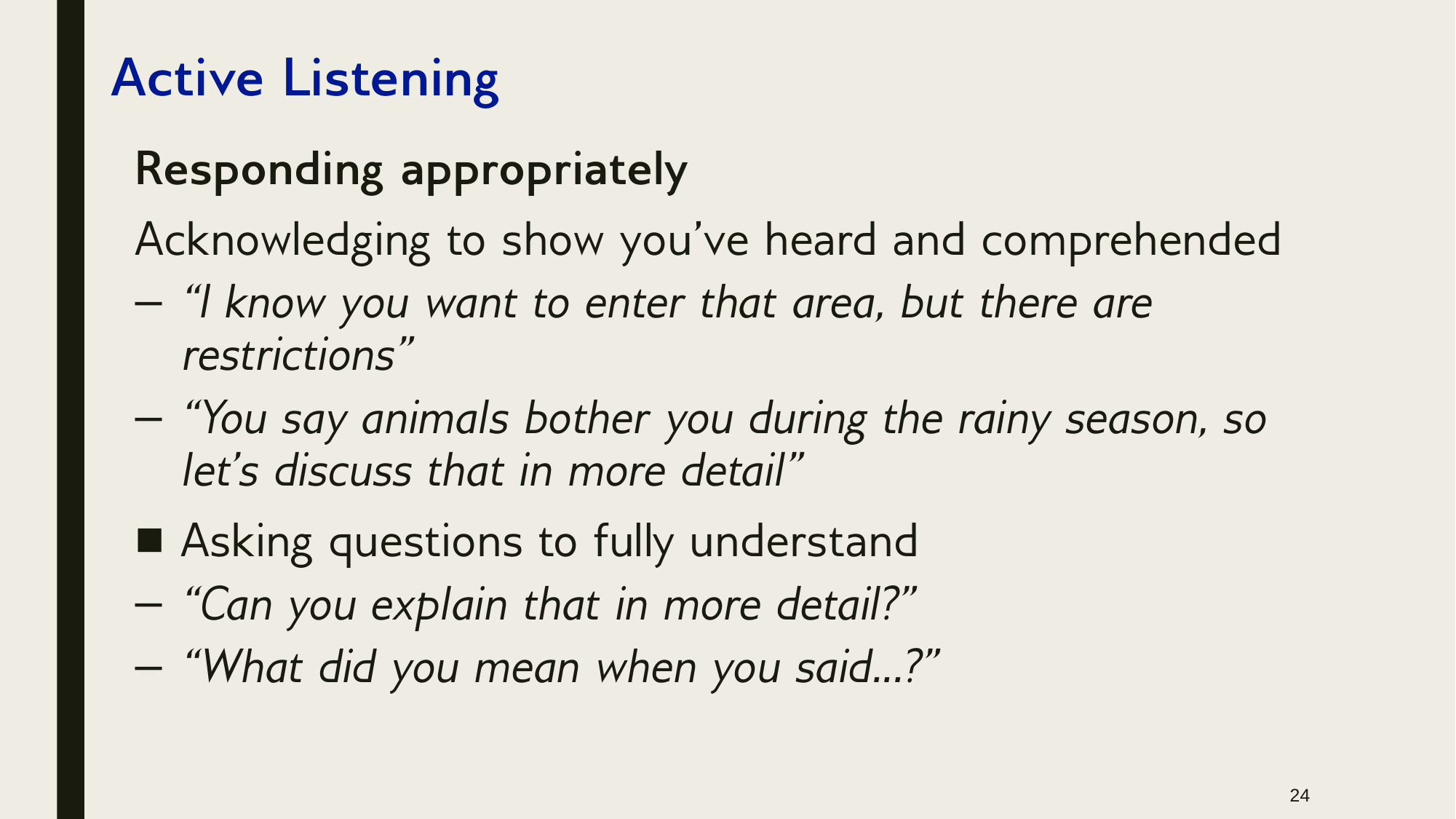

# Active Listening
Responding appropriately
Acknowledging to show you’ve heard and comprehended
“I know you want to enter that area, but there are restrictions”
“You say animals bother you during the rainy season, so let’s discuss that in more detail”
Asking questions to fully understand
“Can you explain that in more detail?”
“What did you mean when you said...?”

24